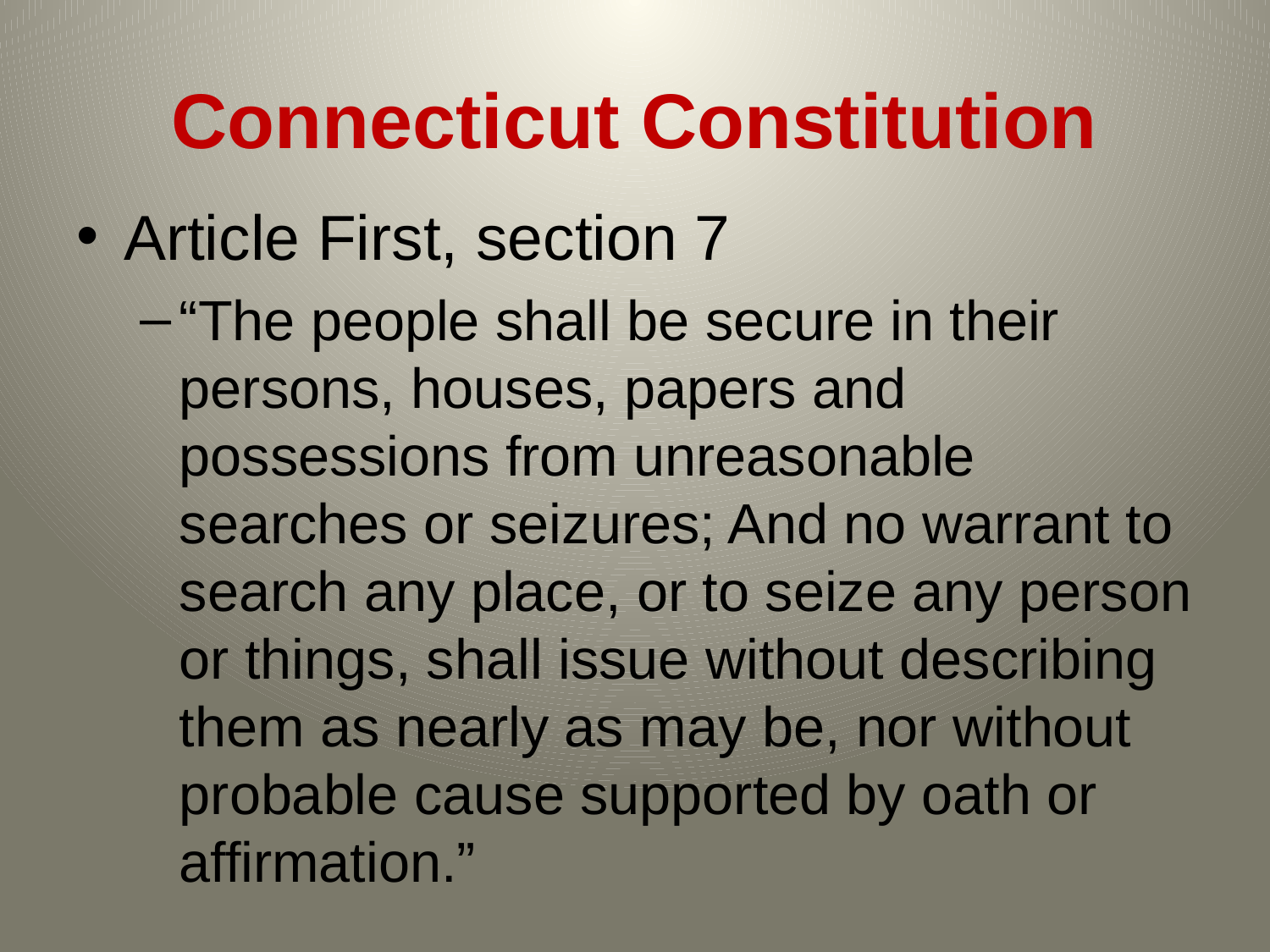

# Connecticut Constitution
Article First, section 7
“The people shall be secure in their persons, houses, papers and possessions from unreasonable searches or seizures; And no warrant to search any place, or to seize any person or things, shall issue without describing them as nearly as may be, nor without probable cause supported by oath or affirmation.”